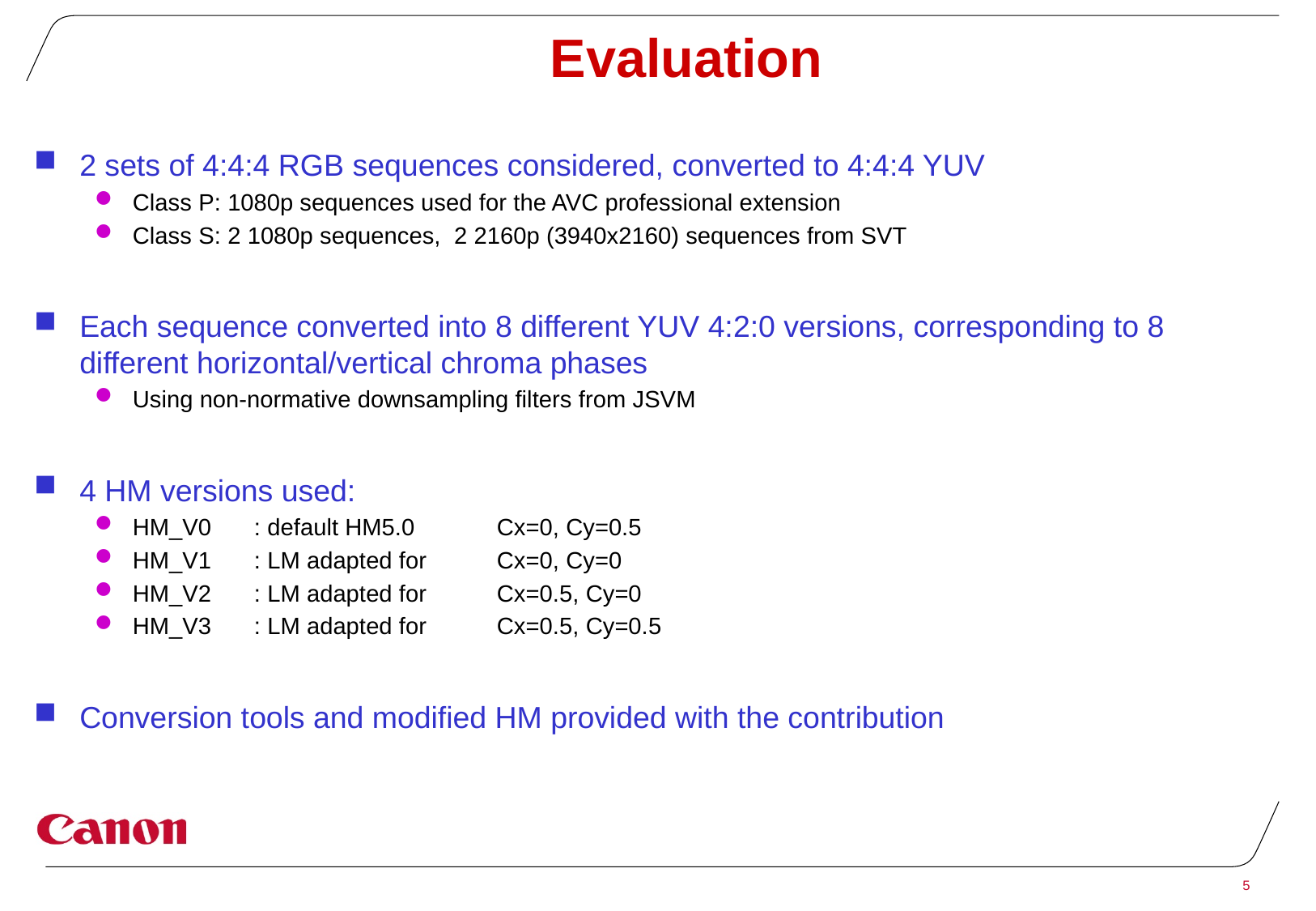

# Evaluation
2 sets of 4:4:4 RGB sequences considered, converted to 4:4:4 YUV
Class P: 1080p sequences used for the AVC professional extension
Class S: 2 1080p sequences,  2 2160p (3940x2160) sequences from SVT

Each sequence converted into 8 different YUV 4:2:0 versions, corresponding to 8 different horizontal/vertical chroma phases
Using non-normative downsampling filters from JSVM

4 HM versions used:
HM_V0	: default HM5.0 	Cx=0, Cy=0.5
HM_V1	: LM adapted for 	Cx=0, Cy=0
HM_V2	: LM adapted for 	Cx=0.5, Cy=0
HM_V3	: LM adapted for 	Cx=0.5, Cy=0.5

Conversion tools and modified HM provided with the contribution
5